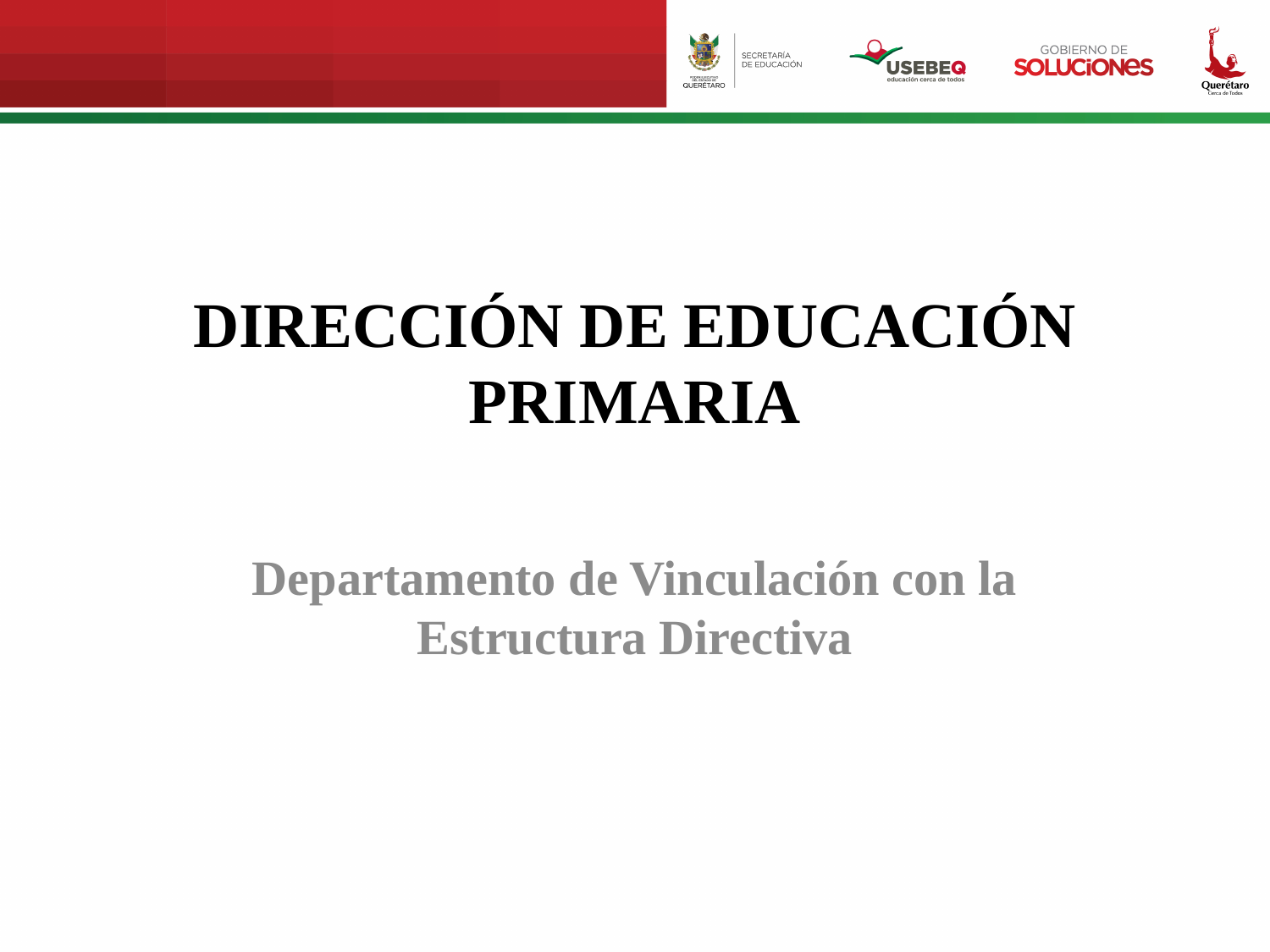

# DIRECCIÓN DE EDUCACIÓN PRIMARIA

Departamento de Vinculación con la Estructura Directiva